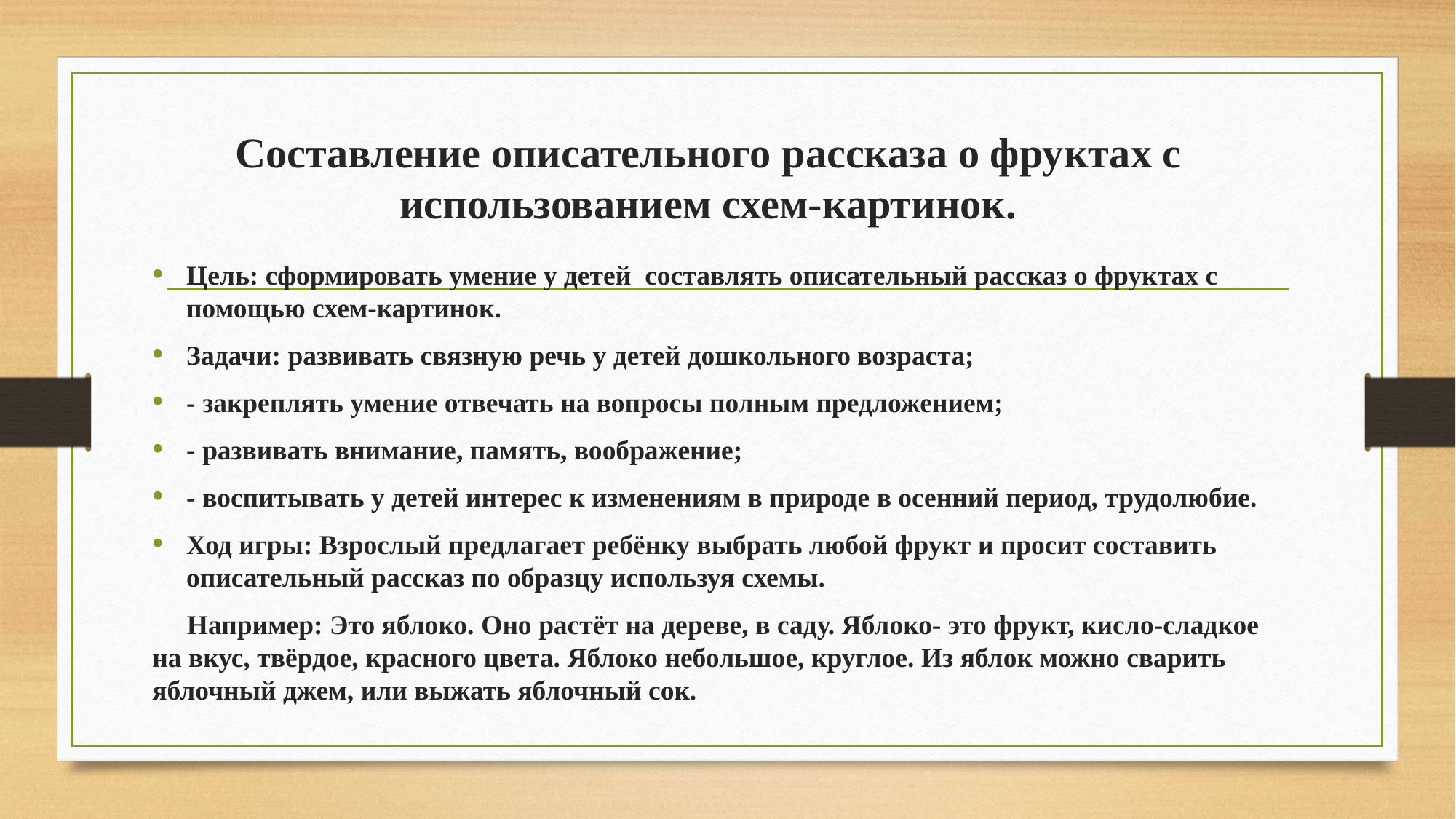

# Составление описательного рассказа о фруктах с использованием схем-картинок.
Цель: сформировать умение у детей  составлять описательный рассказ о фруктах с помощью схем-картинок.
Задачи: развивать связную речь у детей дошкольного возраста;
- закреплять умение отвечать на вопросы полным предложением;
- развивать внимание, память, воображение;
- воспитывать у детей интерес к изменениям в природе в осенний период, трудолюбие.
Ход игры: Взрослый предлагает ребёнку выбрать любой фрукт и просит составить описательный рассказ по образцу используя схемы.
     Например: Это яблоко. Оно растёт на дереве, в саду. Яблоко- это фрукт, кисло-сладкое на вкус, твёрдое, красного цвета. Яблоко небольшое, круглое. Из яблок можно сварить яблочный джем, или выжать яблочный сок.